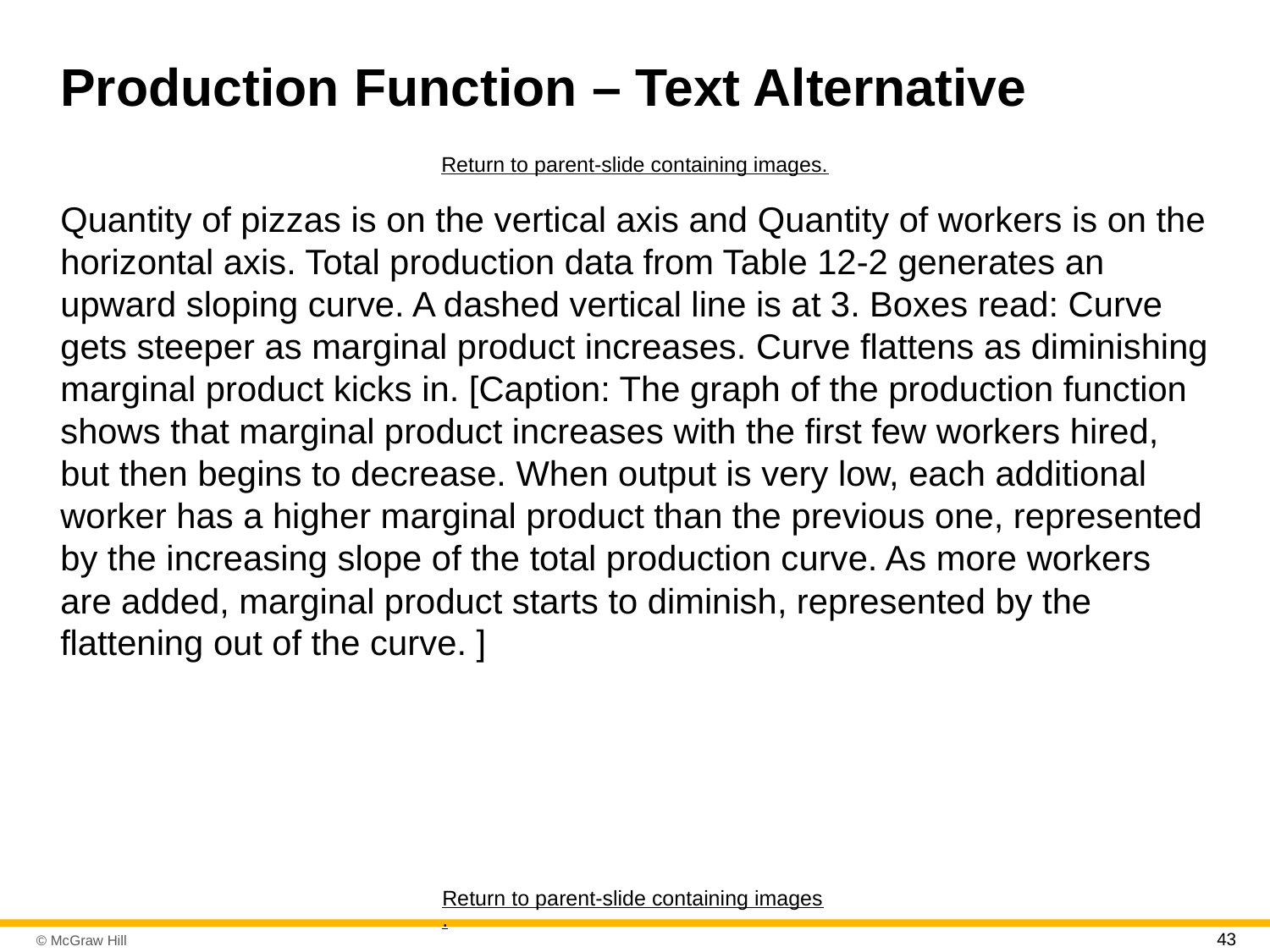

# Production Function – Text Alternative
Return to parent-slide containing images.
Quantity of pizzas is on the vertical axis and Quantity of workers is on the horizontal axis. Total production data from Table 12-2 generates an upward sloping curve. A dashed vertical line is at 3. Boxes read: Curve gets steeper as marginal product increases. Curve flattens as diminishing marginal product kicks in. [Caption: The graph of the production function shows that marginal product increases with the first few workers hired, but then begins to decrease. When output is very low, each additional worker has a higher marginal product than the previous one, represented by the increasing slope of the total production curve. As more workers are added, marginal product starts to diminish, represented by the flattening out of the curve. ]
Return to parent-slide containing images.